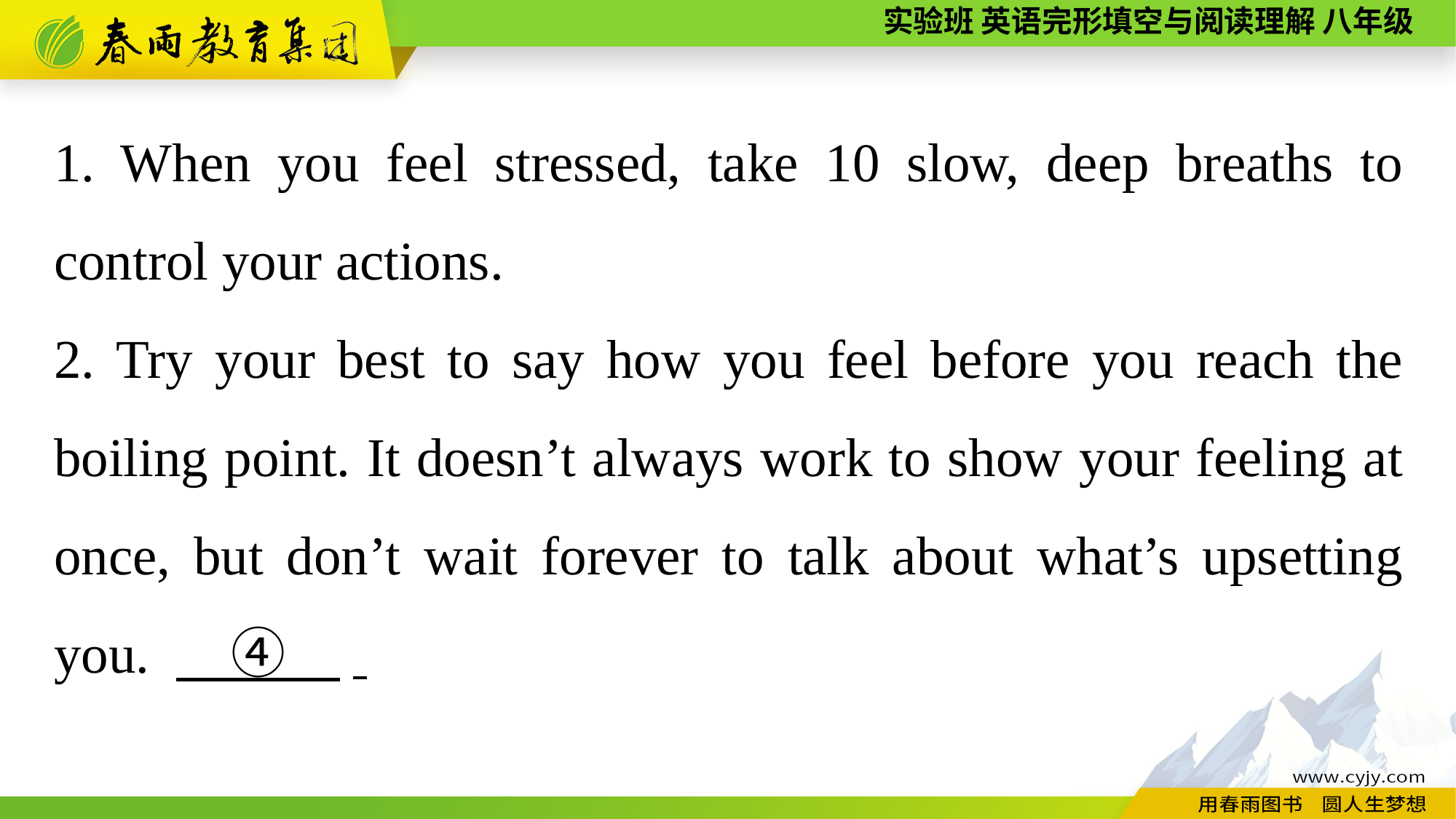

1. When you feel stressed, take 10 slow, deep breaths to control your actions.
2. Try your best to say how you feel before you reach the boiling point. It doesn’t always work to show your feeling at once, but don’t wait forever to talk about what’s upsetting you. 　④　.